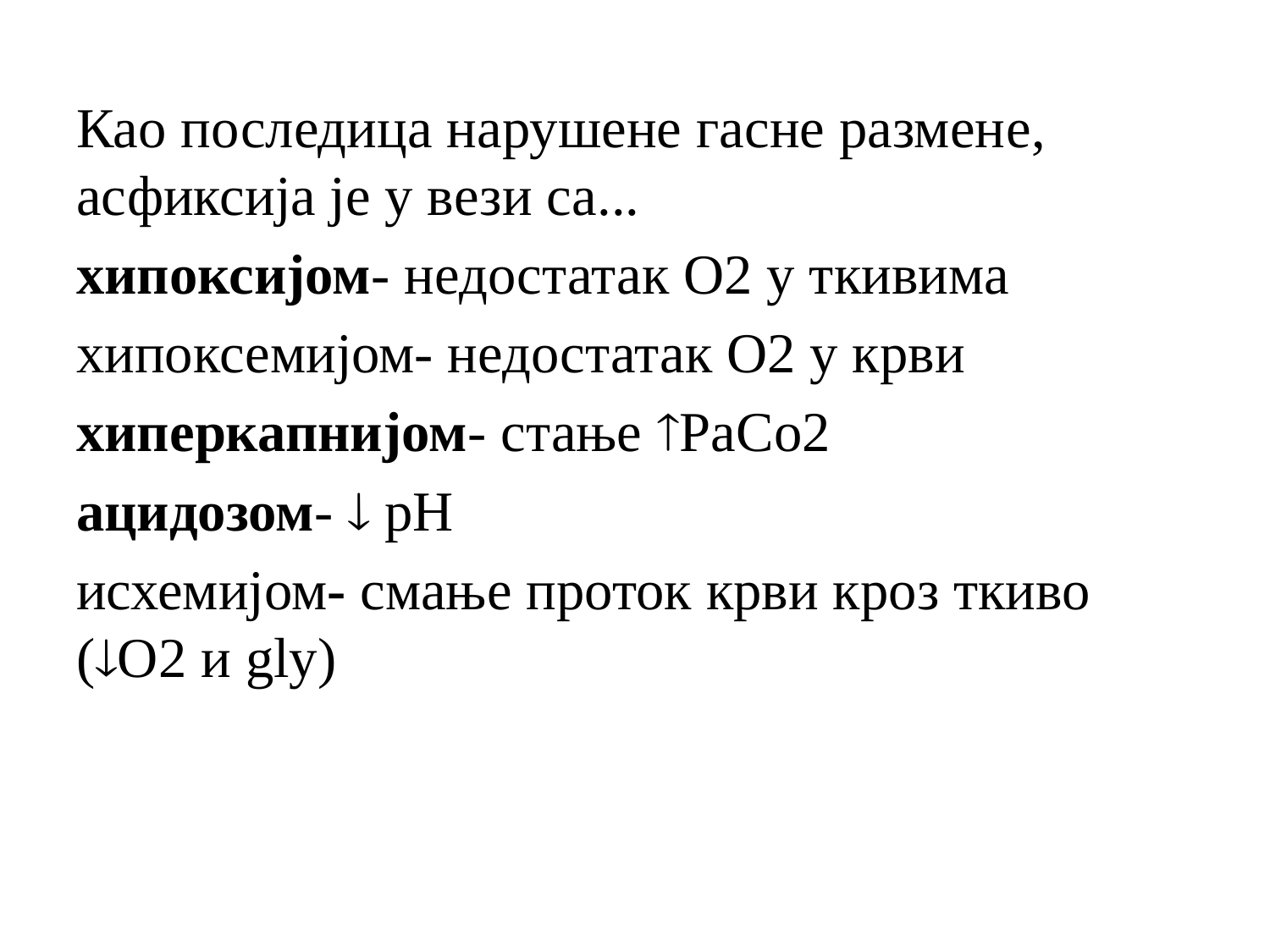

Као последица нарушене гасне разменe, асфиксија је у вези са...
хипоксијом- недостатак О2 у ткивима
хипоксемијом- недостатак О2 у крви
хиперкапнијом- стање ↑PaCo2
ацидозом- ↓ pH
исхемијом- смање проток крви кроз ткиво (↓О2 и gly)